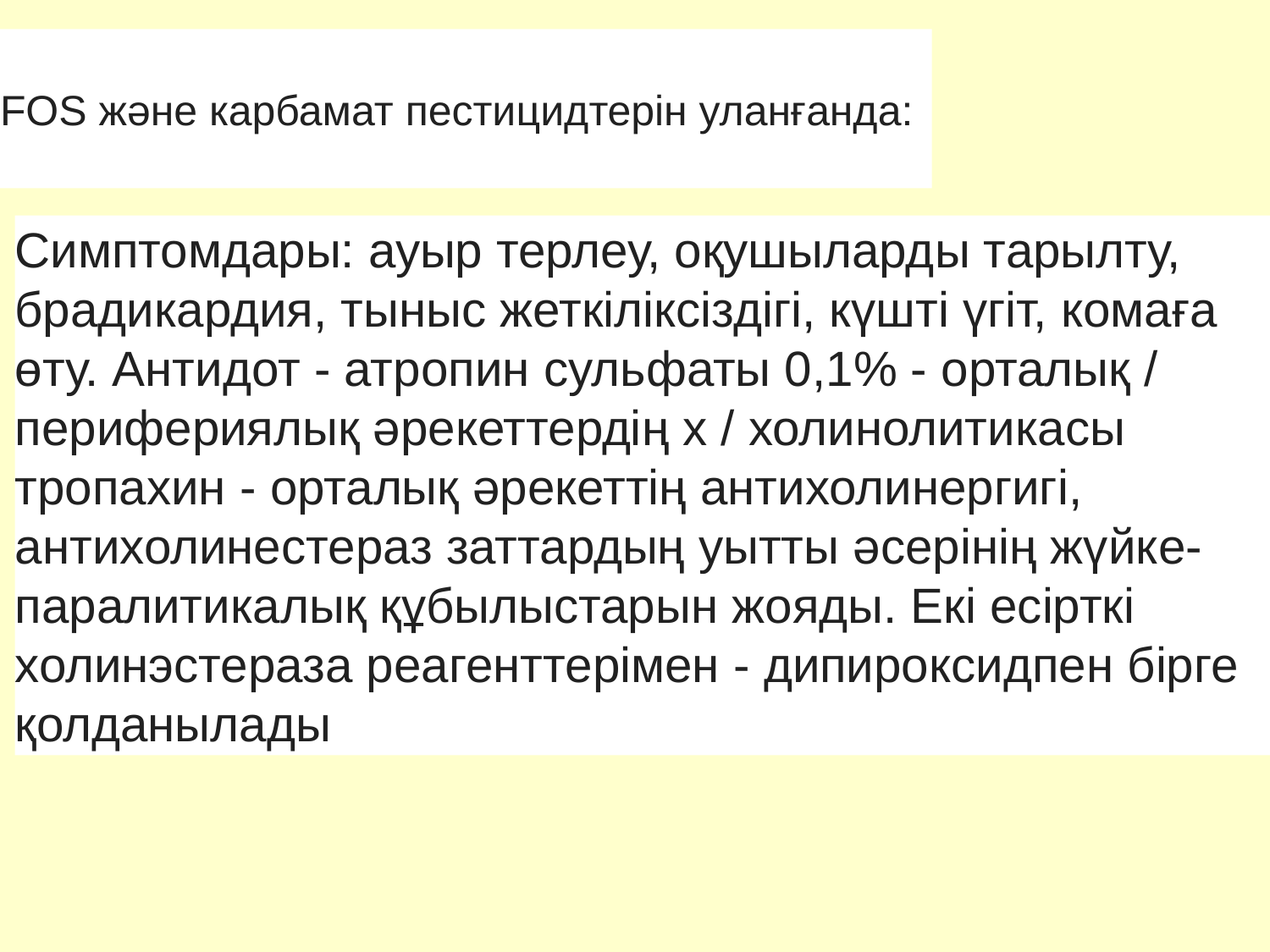

# FOS және карбамат пестицидтерін уланғанда:
Симптомдары: ауыр терлеу, оқушыларды тарылту, брадикардия, тыныс жеткіліксіздігі, күшті үгіт, комаға өту. Антидот - атропин сульфаты 0,1% - орталық / перифериялық әрекеттердің х / холинолитикасы тропахин - орталық әрекеттің антихолинергигі, антихолинестераз заттардың уытты әсерінің жүйке-паралитикалық құбылыстарын жояды. Екі есірткі холинэстераза реагенттерімен - дипироксидпен бірге қолданылады